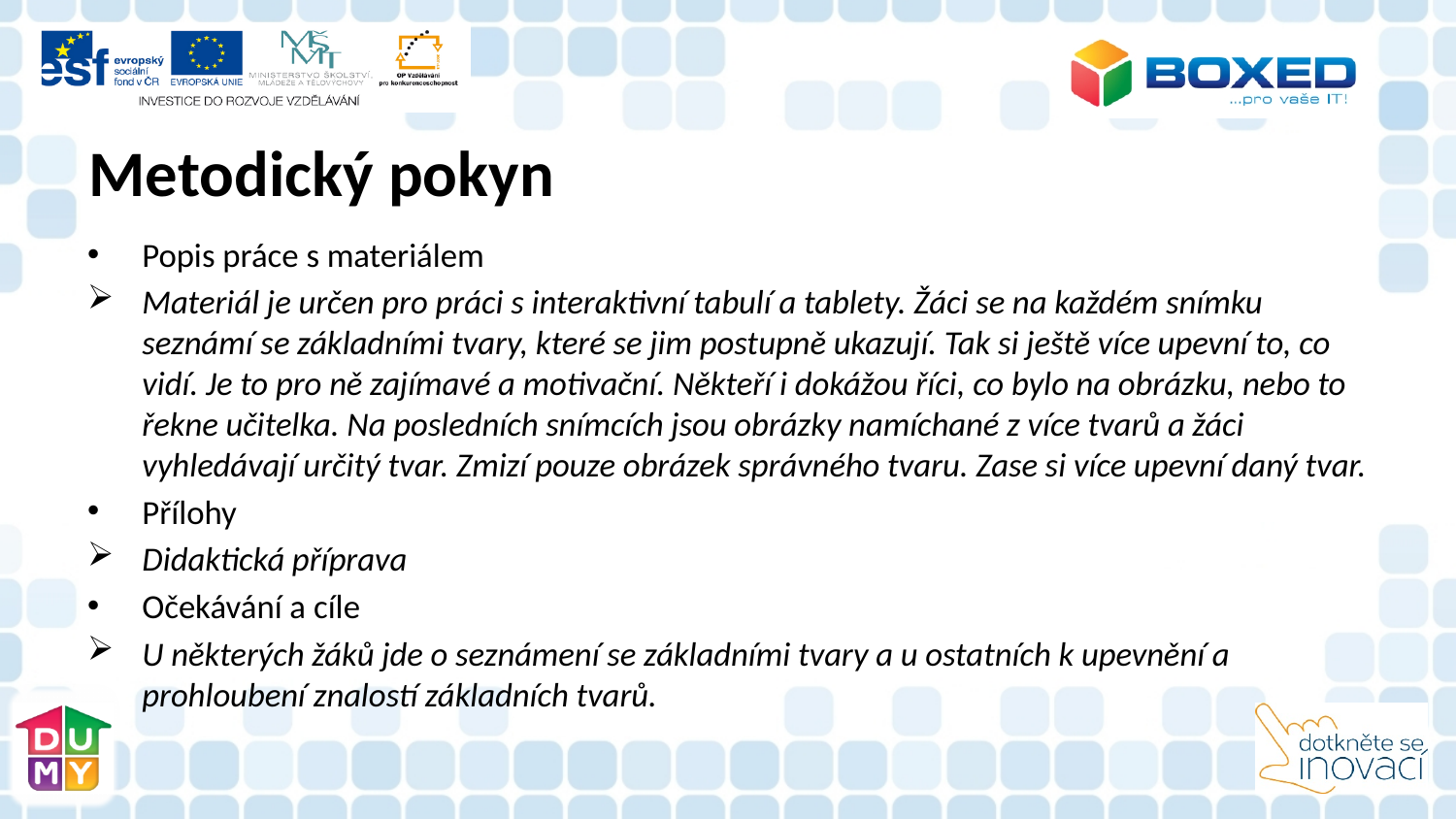

# Metodický pokyn
Popis práce s materiálem
Materiál je určen pro práci s interaktivní tabulí a tablety. Žáci se na každém snímku seznámí se základními tvary, které se jim postupně ukazují. Tak si ještě více upevní to, co vidí. Je to pro ně zajímavé a motivační. Někteří i dokážou říci, co bylo na obrázku, nebo to řekne učitelka. Na posledních snímcích jsou obrázky namíchané z více tvarů a žáci vyhledávají určitý tvar. Zmizí pouze obrázek správného tvaru. Zase si více upevní daný tvar.
Přílohy
Didaktická příprava
Očekávání a cíle
U některých žáků jde o seznámení se základními tvary a u ostatních k upevnění a prohloubení znalostí základních tvarů.